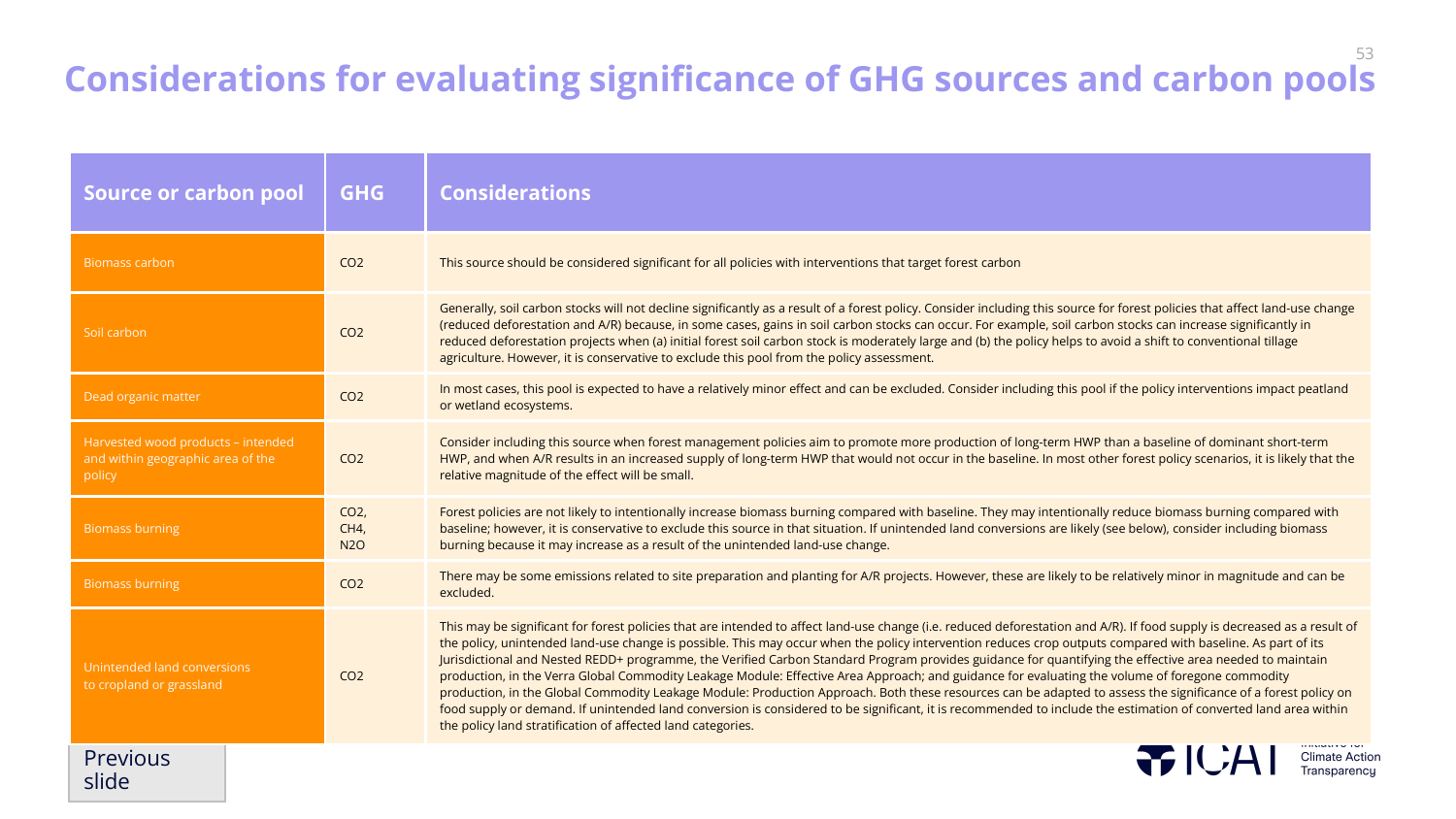

# Considerations for evaluating significance of GHG sources and carbon pools
| Source or carbon pool | GHG | Considerations |
| --- | --- | --- |
| Biomass carbon | CO2 | This source should be considered significant for all policies with interventions that target forest carbon |
| Soil carbon | CO2 | Generally, soil carbon stocks will not decline significantly as a result of a forest policy. Consider including this source for forest policies that affect land-use change (reduced deforestation and A/R) because, in some cases, gains in soil carbon stocks can occur. For example, soil carbon stocks can increase significantly in reduced deforestation projects when (a) initial forest soil carbon stock is moderately large and (b) the policy helps to avoid a shift to conventional tillage agriculture. However, it is conservative to exclude this pool from the policy assessment. |
| Dead organic matter | CO2 | In most cases, this pool is expected to have a relatively minor effect and can be excluded. Consider including this pool if the policy interventions impact peatland or wetland ecosystems. |
| Harvested wood products – intended and within geographic area of the policy | CO2 | Consider including this source when forest management policies aim to promote more production of long-term HWP than a baseline of dominant short-term HWP, and when A/R results in an increased supply of long-term HWP that would not occur in the baseline. In most other forest policy scenarios, it is likely that the relative magnitude of the effect will be small. |
| Biomass burning | CO2, CH4, N2O | Forest policies are not likely to intentionally increase biomass burning compared with baseline. They may intentionally reduce biomass burning compared with baseline; however, it is conservative to exclude this source in that situation. If unintended land conversions are likely (see below), consider including biomass burning because it may increase as a result of the unintended land-use change. |
| Biomass burning | CO2 | There may be some emissions related to site preparation and planting for A/R projects. However, these are likely to be relatively minor in magnitude and can be excluded. |
| Unintended land conversions to cropland or grassland | CO2 | This may be significant for forest policies that are intended to affect land-use change (i.e. reduced deforestation and A/R). If food supply is decreased as a result of the policy, unintended land-use change is possible. This may occur when the policy intervention reduces crop outputs compared with baseline. As part of its Jurisdictional and Nested REDD+ programme, the Verified Carbon Standard Program provides guidance for quantifying the effective area needed to maintain production, in the Verra Global Commodity Leakage Module: Effective Area Approach; and guidance for evaluating the volume of foregone commodity production, in the Global Commodity Leakage Module: Production Approach. Both these resources can be adapted to assess the significance of a forest policy on food supply or demand. If unintended land conversion is considered to be significant, it is recommended to include the estimation of converted land area within the policy land stratification of affected land categories. |
Previous slide